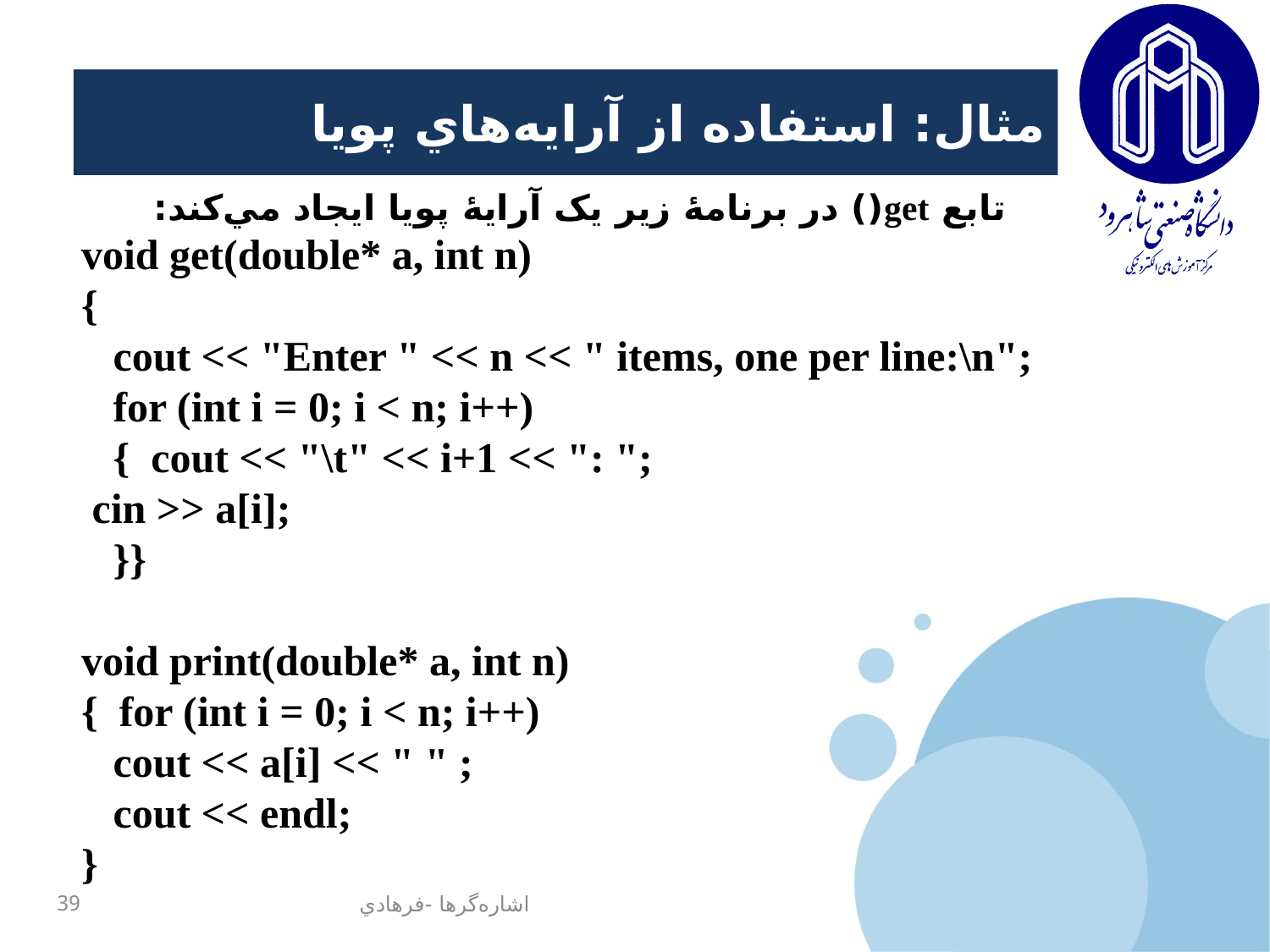

# مثال: استفاده‌ از آرايه‌هاي‌ پويا
          تابع‌ get() در برنامۀ زير يک آرايۀ پويا ايجاد مي‌كند:
void get(double* a, int n)
{
   cout << "Enter " << n << " items, one per line:\n";
   for (int i = 0; i < n; i++)
   {  cout << "\t" << i+1 << ": ";
 cin >> a[i];
   }}

void print(double* a, int n)
{  for (int i = 0; i < n; i++)
   cout << a[i] << " " ;
   cout << endl;
}
39
اشاره‌گرها -فرهادي